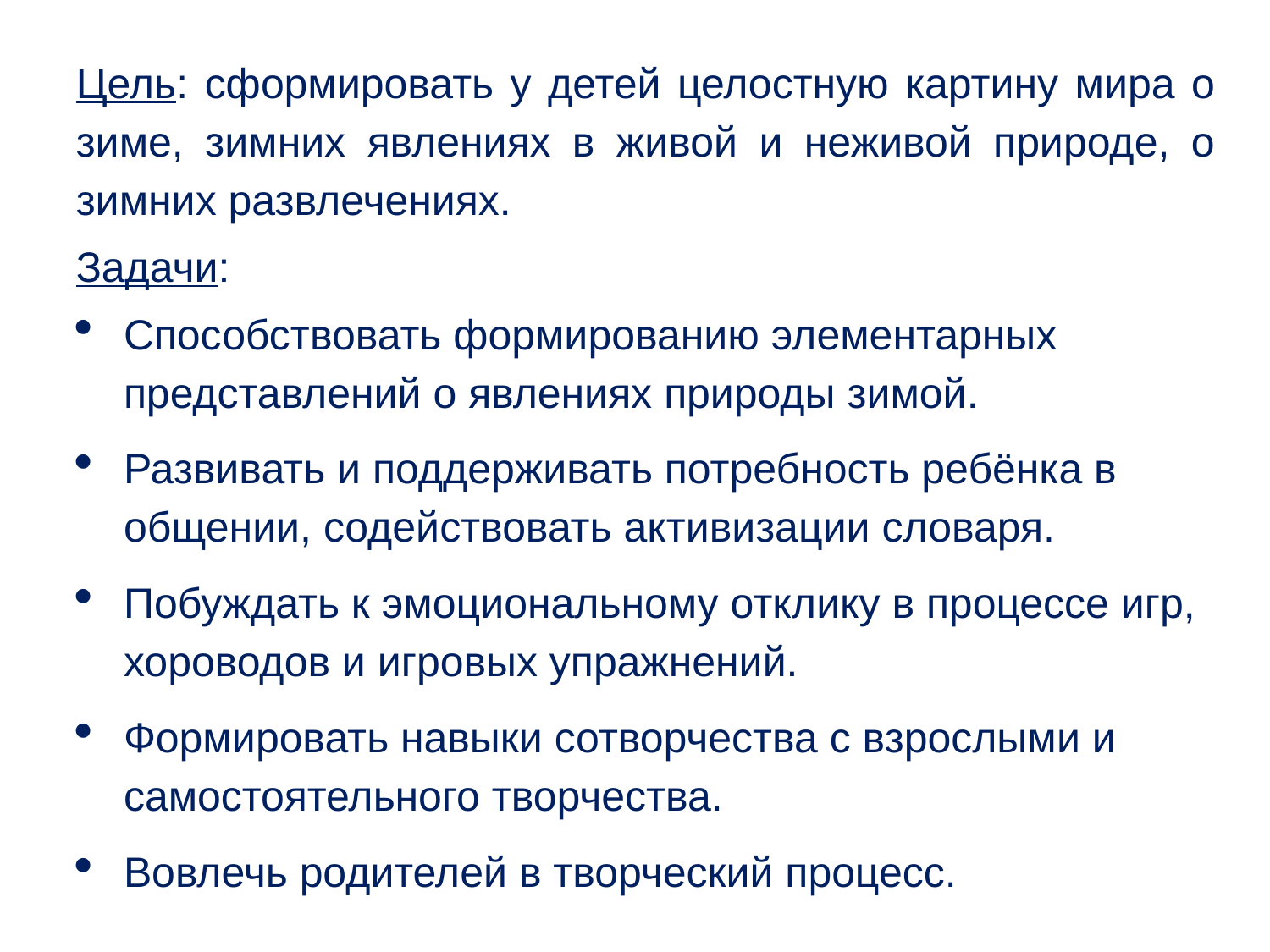

Цель: сформировать у детей целостную картину мира о зиме, зимних явлениях в живой и неживой природе, о зимних развлечениях.
Задачи:
Способствовать формированию элементарных представлений о явлениях природы зимой.
Развивать и поддерживать потребность ребёнка в общении, содействовать активизации словаря.
Побуждать к эмоциональному отклику в процессе игр, хороводов и игровых упражнений.
Формировать навыки сотворчества с взрослыми и самостоятельного творчества.
Вовлечь родителей в творческий процесс.